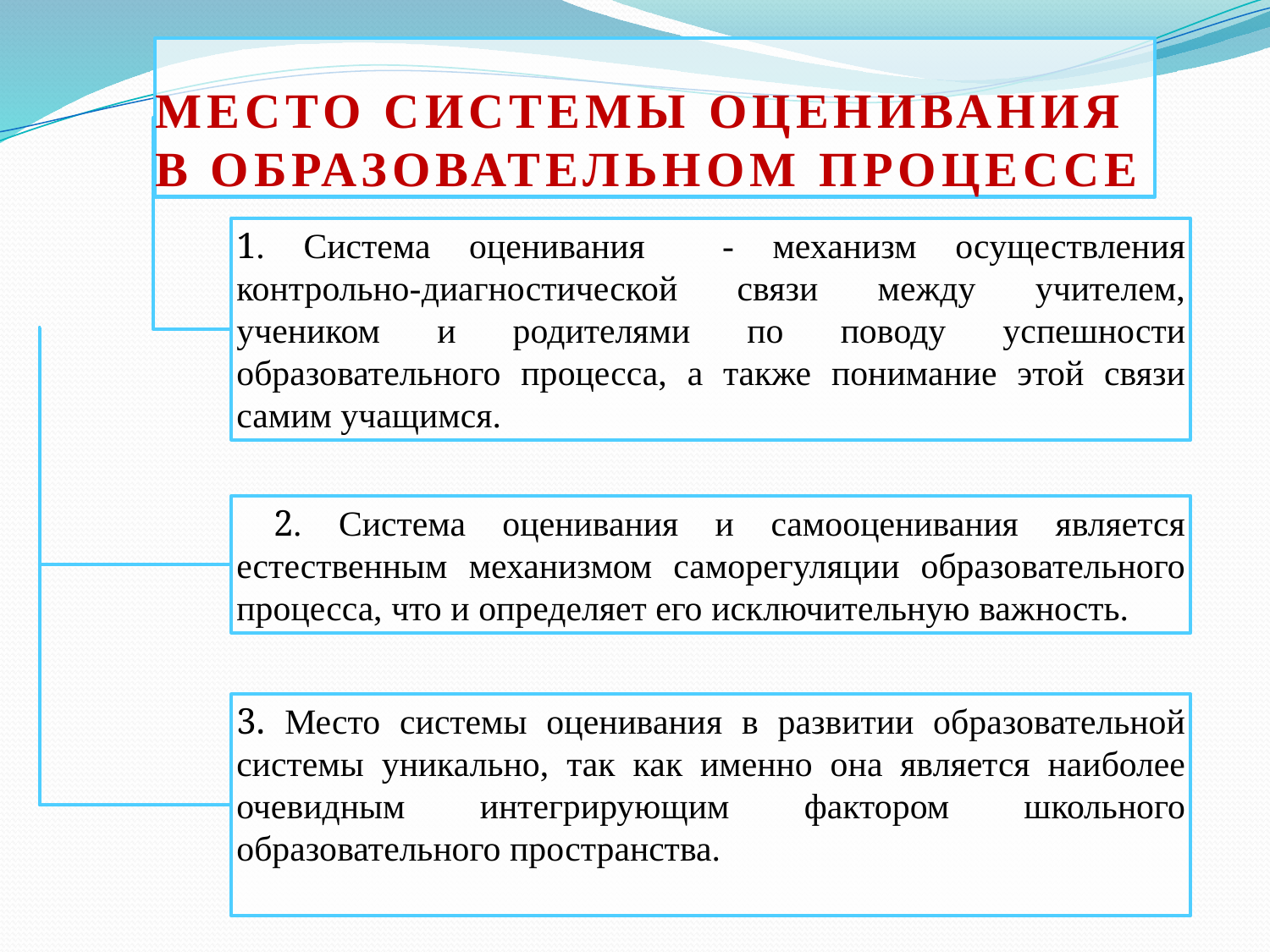

МЕСТО СИСТЕМЫ ОЦЕНИВАНИЯ
В ОБРАЗОВАТЕЛЬНОМ ПРОЦЕССЕ
1. Система оценивания  - механизм осуществления контрольно-диагностической связи между учителем, учеником и родителями по поводу успешности образовательного процесса, а также понимание этой связи самим учащимся.
 2. Cистема оценивания и самооценивания является естественным механизмом саморегуляции образовательного процесса, что и определяет его исключительную важность.
3. Место системы оценивания в развитии образовательной системы уникально, так как именно она является наиболее очевидным интегрирующим фактором школьного образовательного пространства.